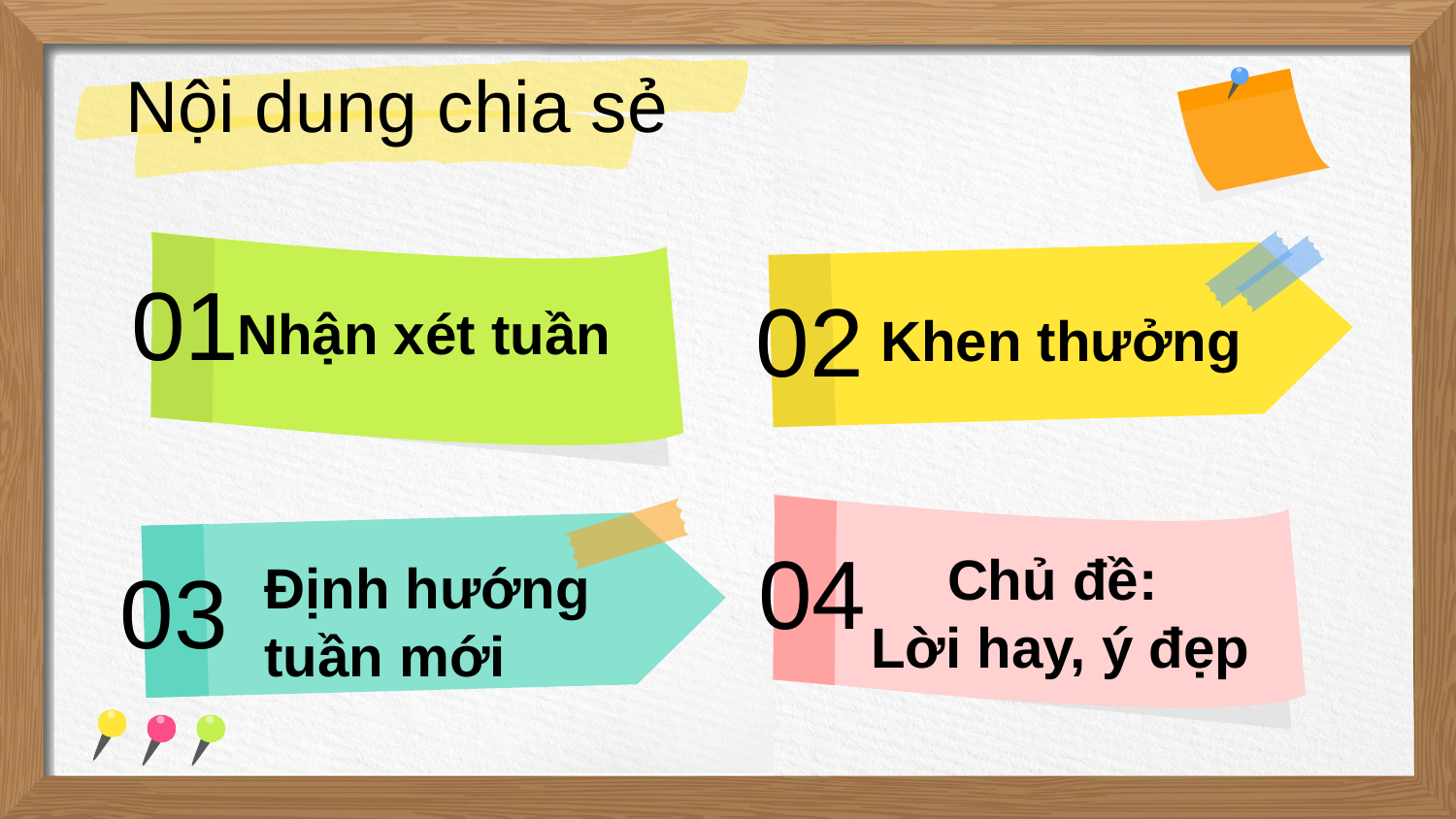

Nội dung chia sẻ

Nhận xét tuần
Khen thưởng
# 01
02

Chủ đề:
Lời hay, ý đẹp
Định hướng tuần mới
04
03